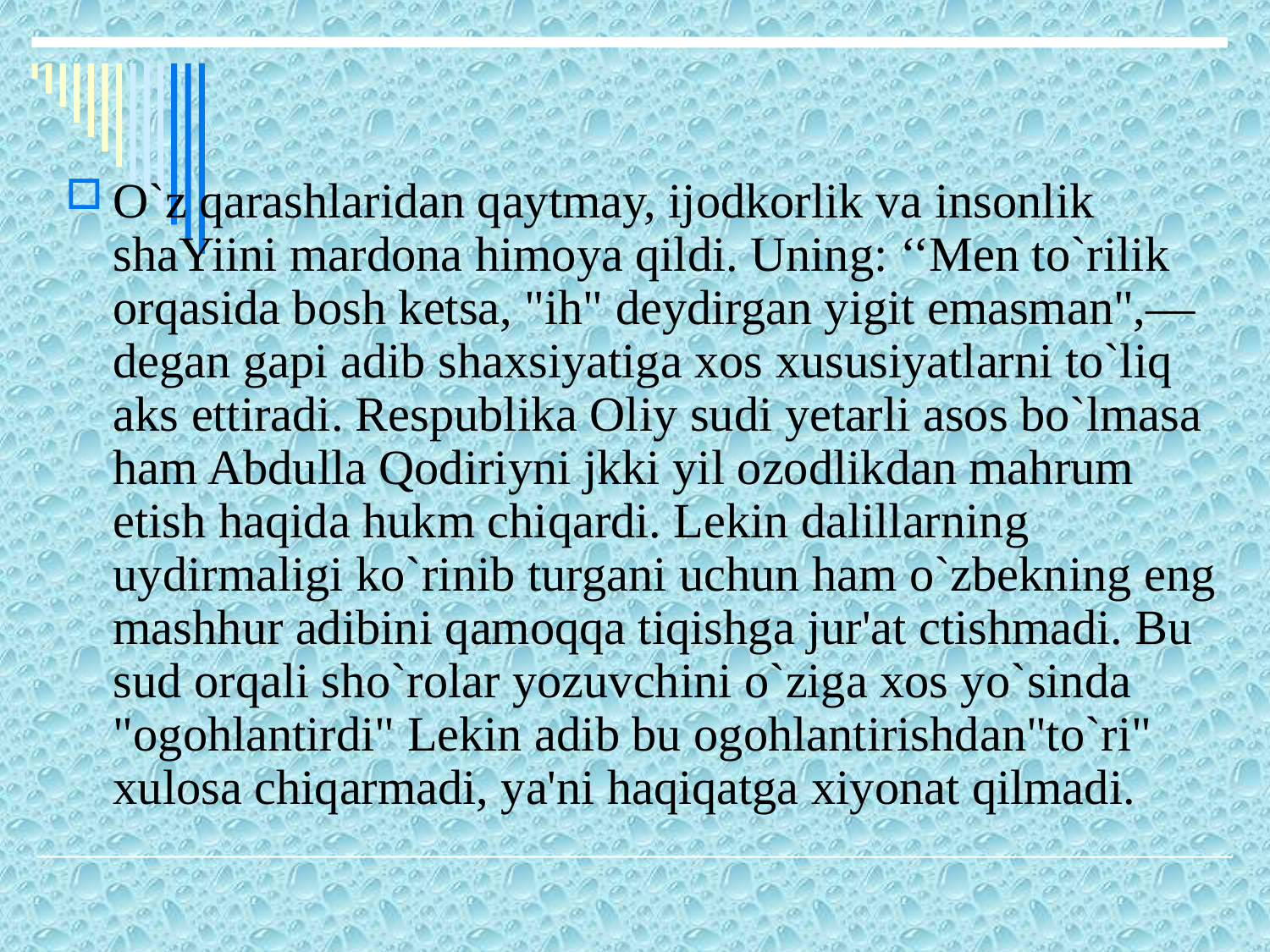

O`z qarashlaridan qaytmay, ijodkorlik va insonlik shaYiini mardona himoya qildi. Uning: ‘‘Men to`rilik orqasida bosh ketsa, "ih" deydirgan yigit emasman",— degan gapi adib shaxsiyatiga xos xususiyatlarni to`liq aks ettiradi. Respublika Oliy sudi yetarli asos bo`lmasa ham Abdulla Qodiriyni jkki yil ozodlikdan mahrum etish haqida hukm chiqardi. Lekin dalillarning uydirmaligi ko`rinib turgani uchun ham o`zbekning eng mashhur adibini qamoqqa tiqishga jur'at ctishmadi. Bu sud orqali sho`rolar yozuvchini o`ziga xos yo`sinda "ogohlantirdi" Lekin adib bu ogohlantirishdan"to`ri" xulosa chiqarmadi, ya'ni haqiqatga xiyonat qilmadi.